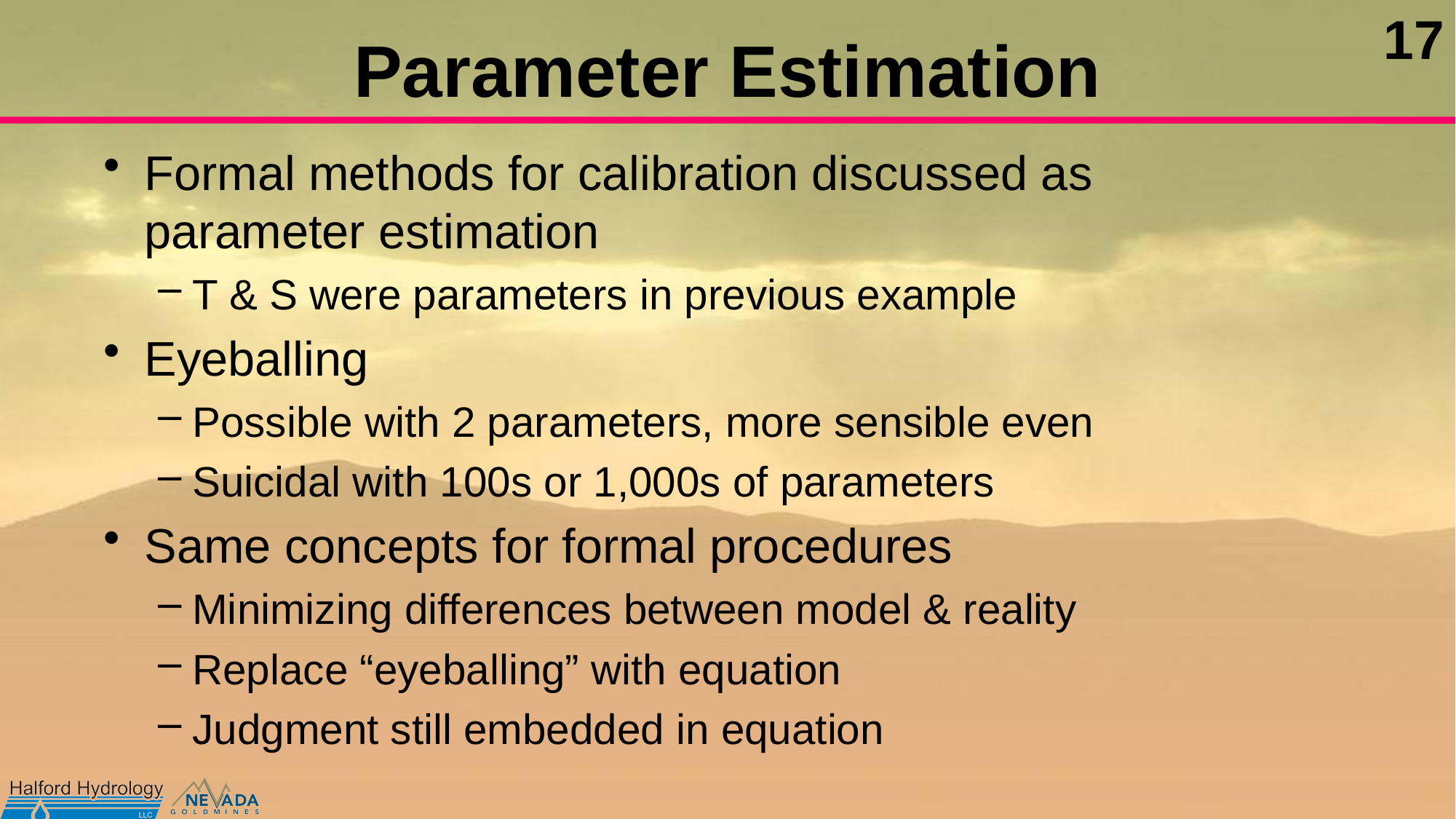

# Parameter Estimation
Formal methods for calibration discussed as
parameter estimation
T & S were parameters in previous example
Eyeballing
Possible with 2 parameters, more sensible even
Suicidal with 100s or 1,000s of parameters
Same concepts for formal procedures
Minimizing differences between model & reality
Replace “eyeballing” with equation
Judgment still embedded in equation